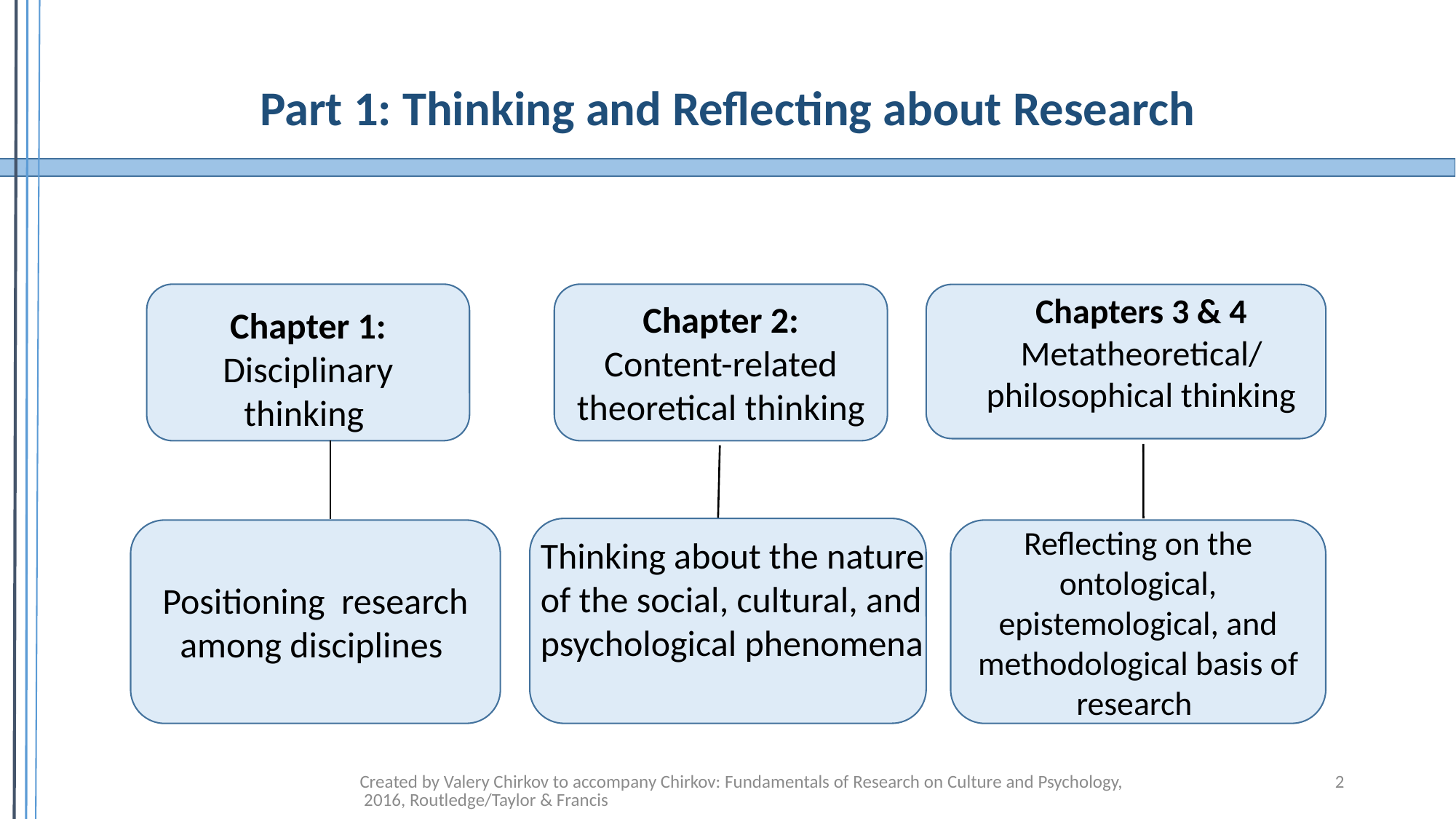

# Part 1: Thinking and Reflecting about Research

Chapters 3 & 4
Metatheoretical/
philosophical thinking
Chapter 2:
Content-related theoretical thinking

Chapter 1:
Disciplinary
thinking

Reflecting on the ontological, epistemological, and methodological basis of research
Positioning  research among disciplines
Thinking about the nature of the social, cultural, and psychological phenomena
Created by Valery Chirkov to accompany Chirkov: Fundamentals of Research on Culture and Psychology, 2016, Routledge/Taylor & Francis
2